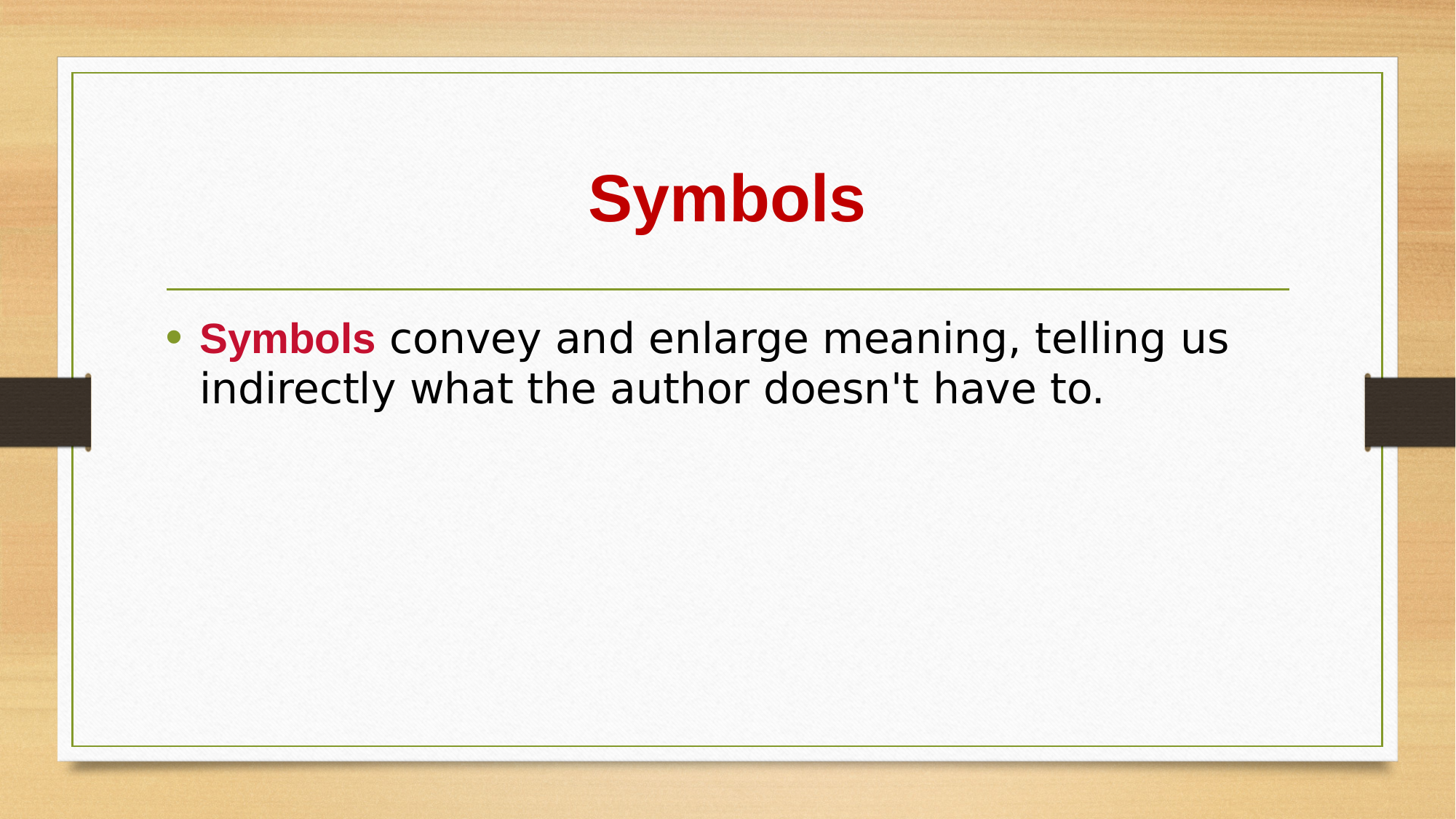

# Symbols
Symbols convey and enlarge meaning, telling us indirectly what the author doesn't have to.